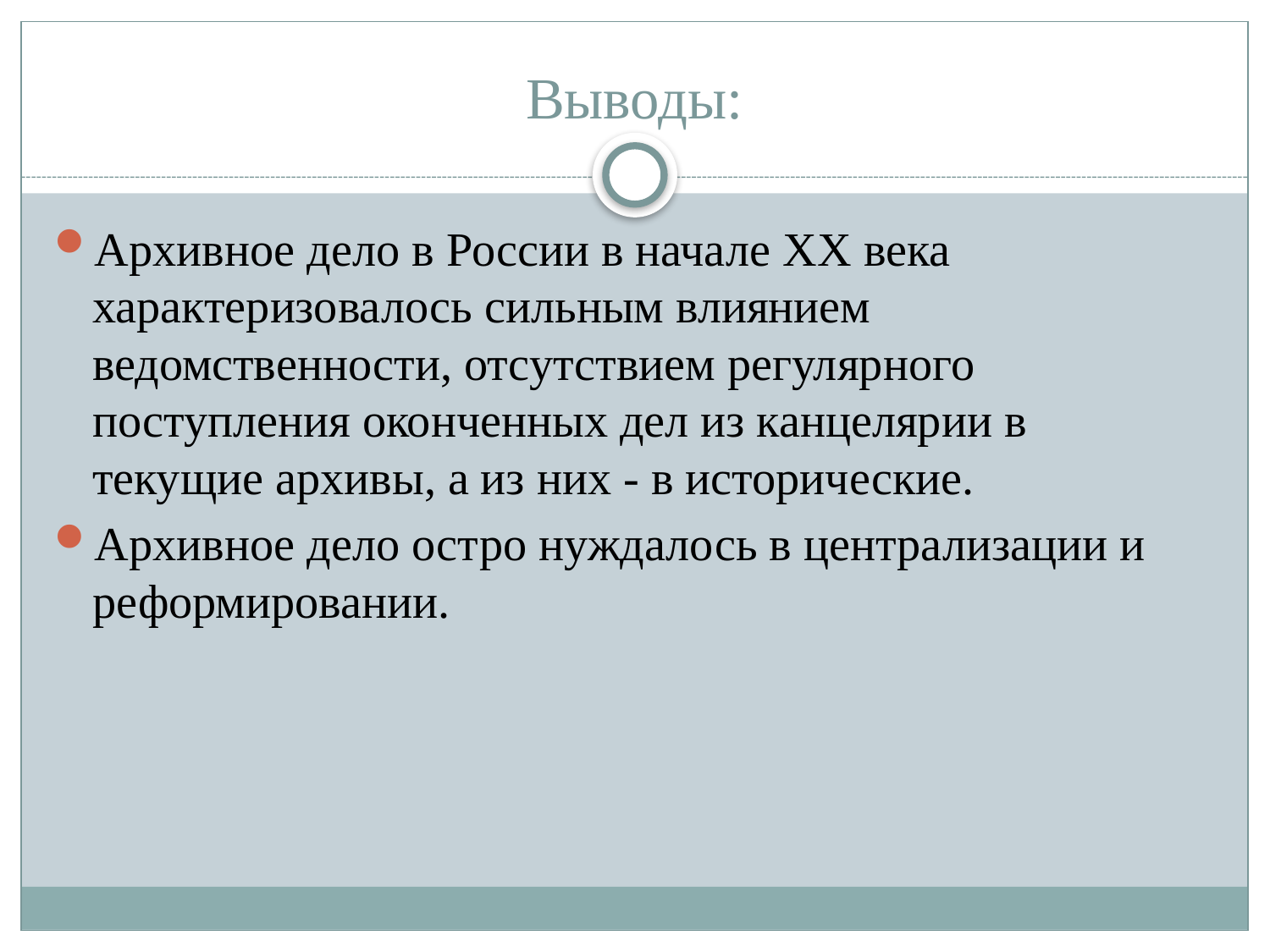

# Выводы:
Архивное дело в России в начале XX века характеризовалось сильным влиянием ведомственности, отсутствием регулярного поступления оконченных дел из канцелярии в текущие архивы, а из них - в исторические.
Архивное дело остро нуждалось в централизации и реформировании.